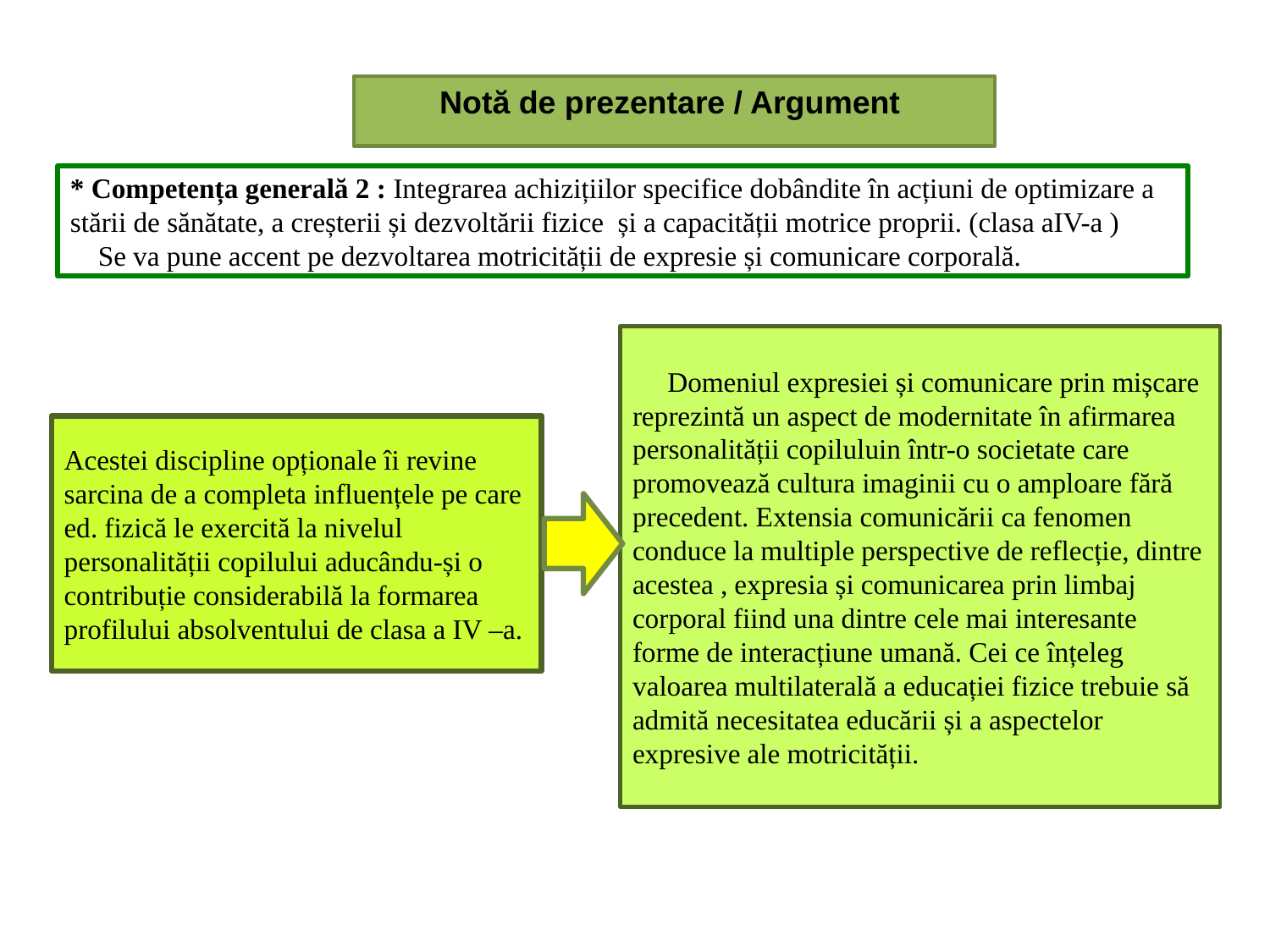

Notă de prezentare / Argument
* Competența generală 2 : Integrarea achizițiilor specifice dobândite în acțiuni de optimizare a stării de sănătate, a creșterii și dezvoltării fizice  și a capacității motrice proprii. (clasa aIV-a )
    Se va pune accent pe dezvoltarea motricității de expresie și comunicare corporală.
     Domeniul expresiei și comunicare prin mișcare reprezintă un aspect de modernitate în afirmarea personalității copiluluin într-o societate care promovează cultura imaginii cu o amploare fără precedent. Extensia comunicării ca fenomen conduce la multiple perspective de reflecție, dintre acestea , expresia și comunicarea prin limbaj corporal fiind una dintre cele mai interesante forme de interacțiune umană. Cei ce înțeleg valoarea multilaterală a educației fizice trebuie să admită necesitatea educării și a aspectelor expresive ale motricității.
Acestei discipline opționale îi revine sarcina de a completa influențele pe care ed. fizică le exercită la nivelul personalității copilului aducându-și o contribuție considerabilă la formarea profilului absolventului de clasa a IV –a.